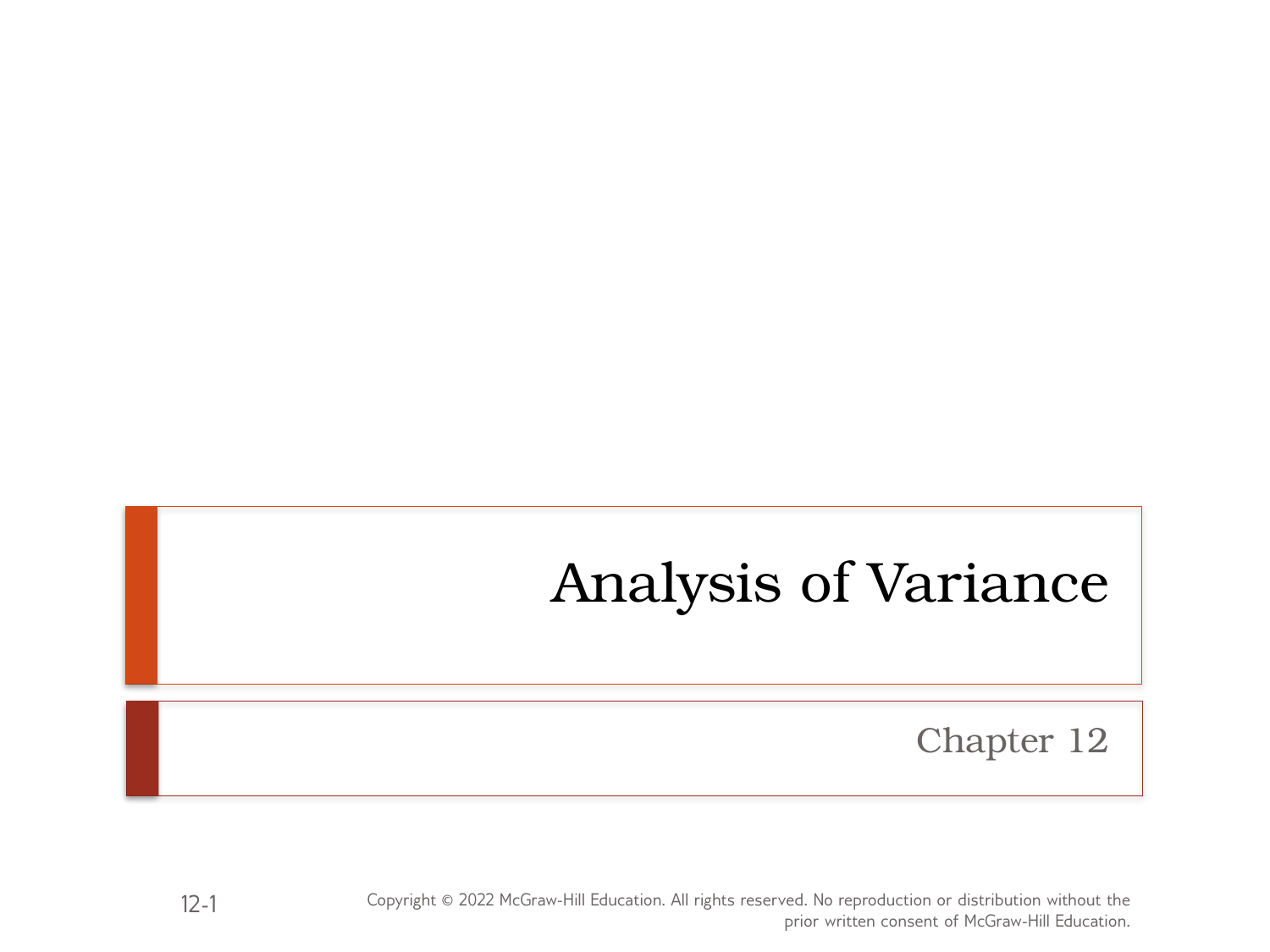

# Analysis of Variance
Chapter 12
12-1
Copyright © 2022 McGraw-Hill Education. All rights reserved. No reproduction or distribution without the prior written consent of McGraw-Hill Education.